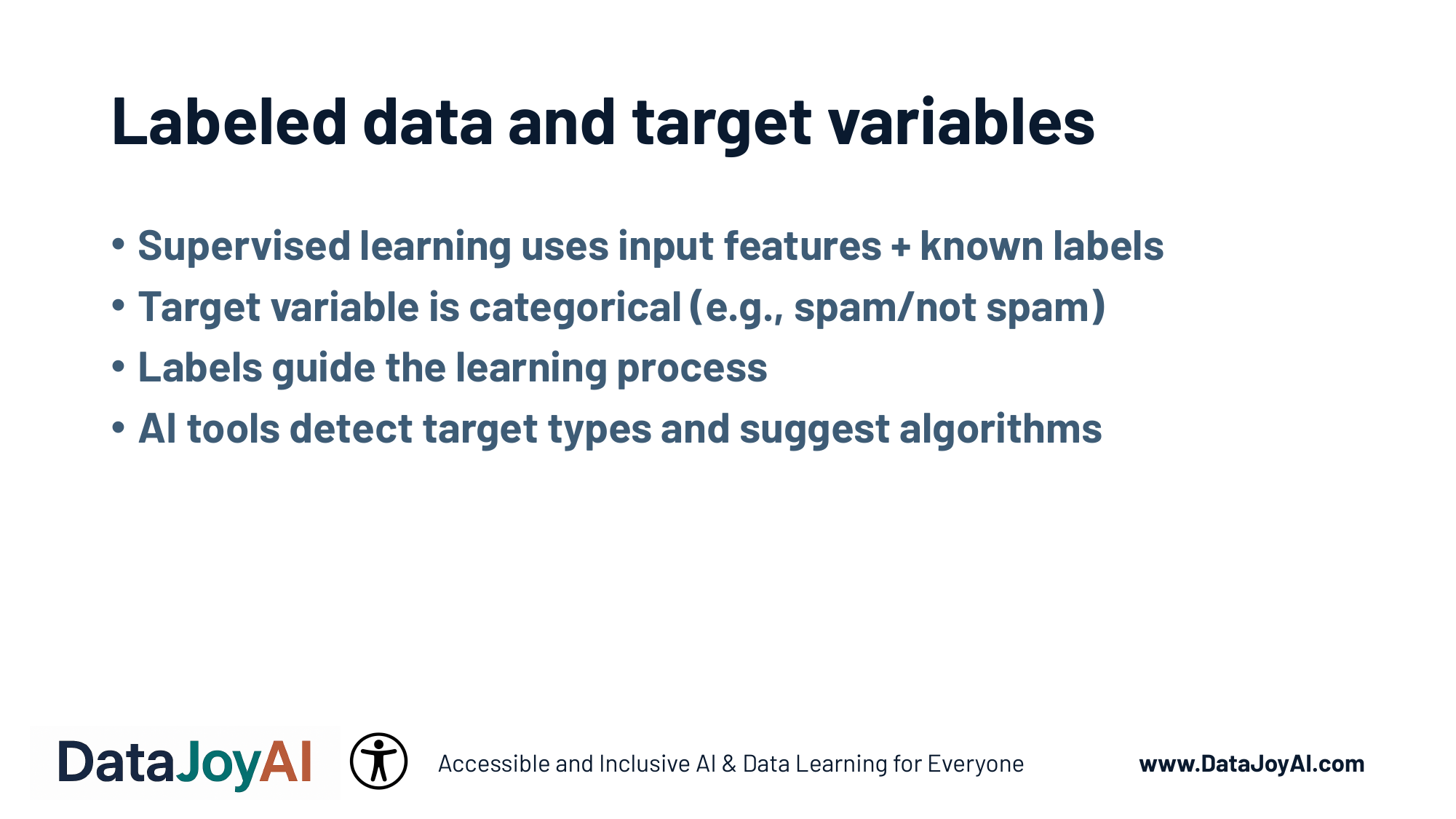

# Labeled data and target variables
Supervised learning uses input features + known labels
Target variable is categorical (e.g., spam/not spam)
Labels guide the learning process
AI tools detect target types and suggest algorithms